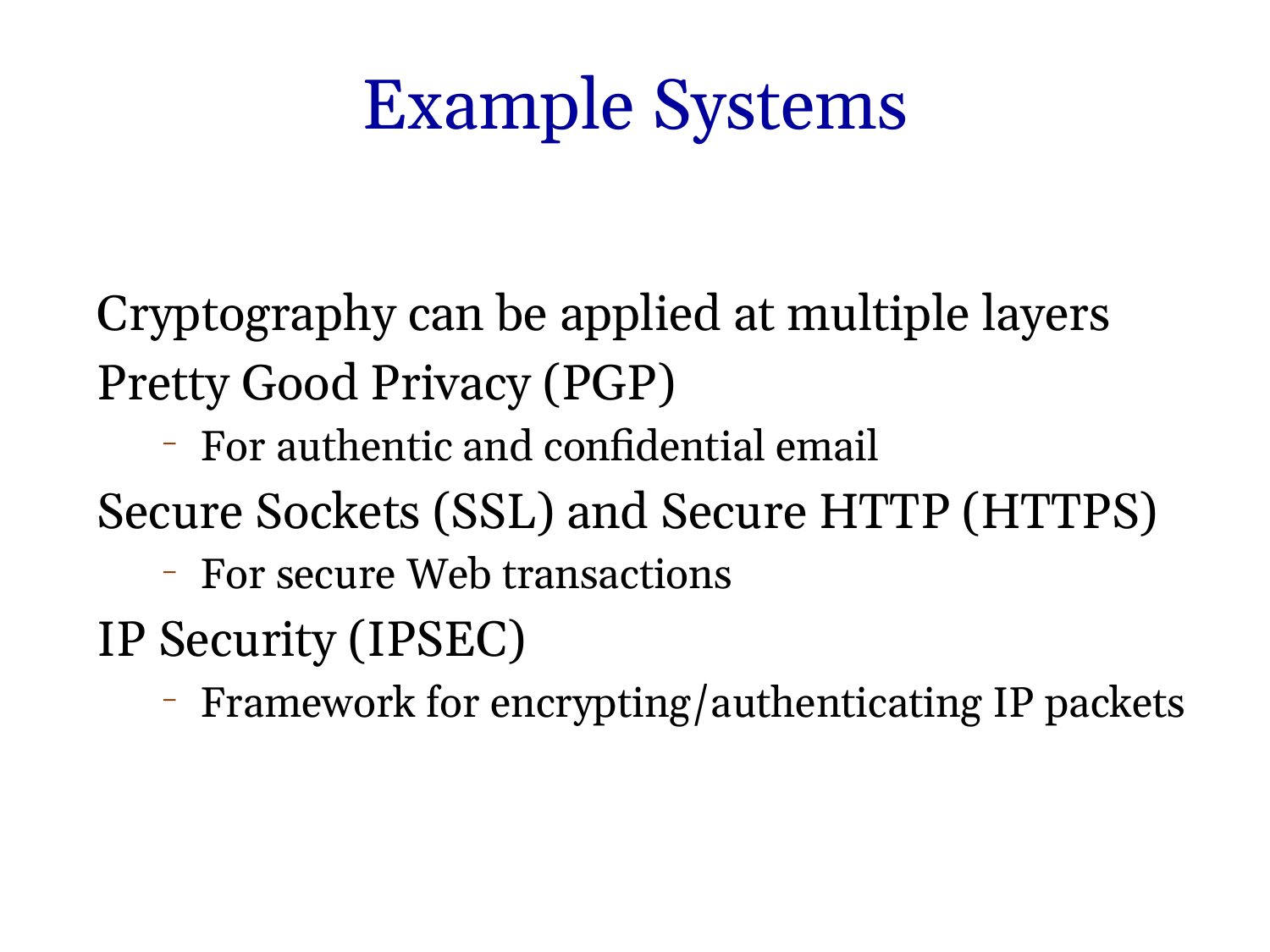

# Example Systems
Cryptography can be applied at multiple layers
Pretty Good Privacy (PGP)
For authentic and confidential email
Secure Sockets (SSL) and Secure HTTP (HTTPS)
For secure Web transactions
IP Security (IPSEC)
Framework for encrypting/authenticating IP packets